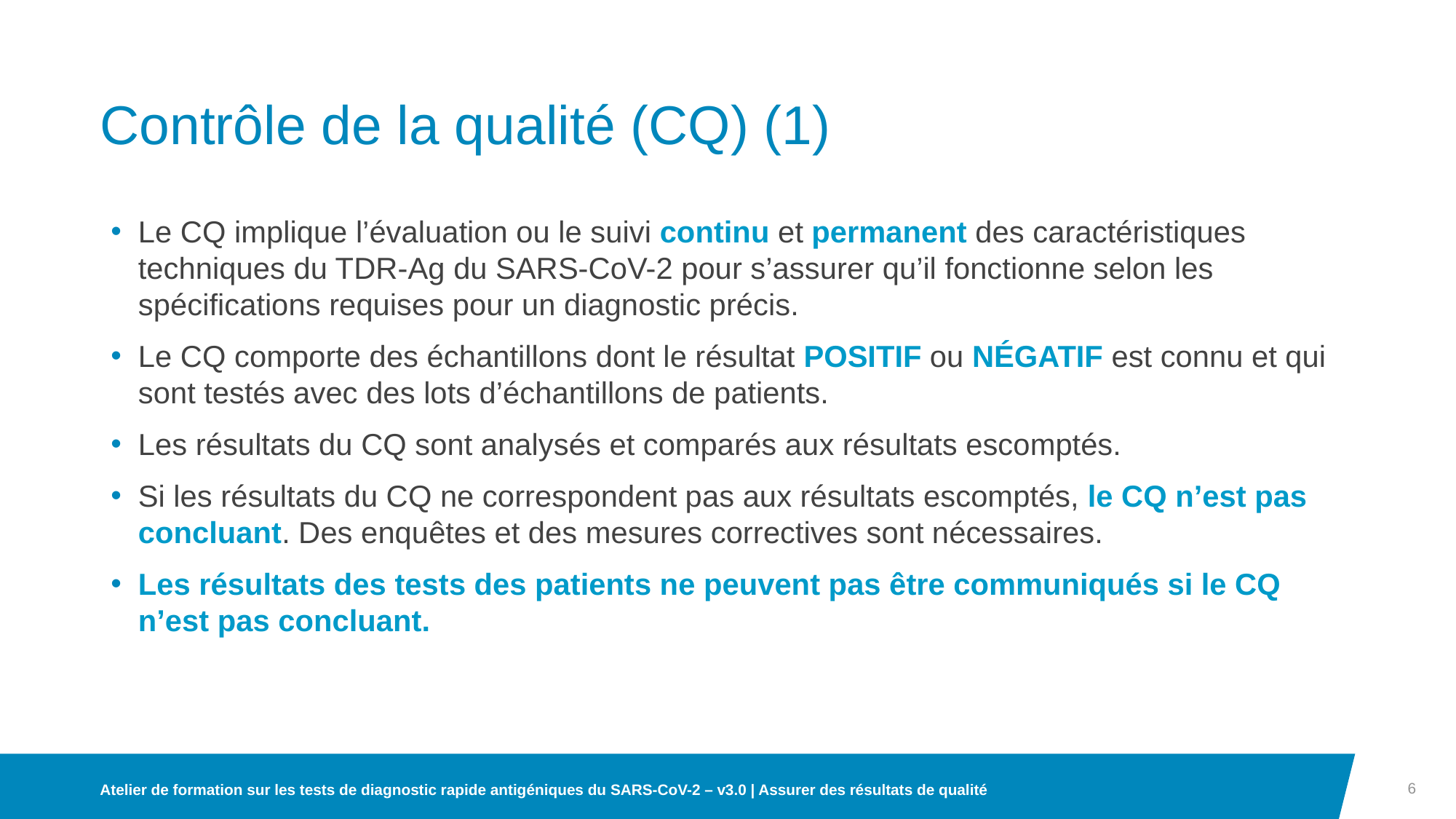

# Contrôle de la qualité (CQ) (1)
Le CQ implique l’évaluation ou le suivi continu et permanent des caractéristiques techniques du TDR-Ag du SARS-CoV-2 pour s’assurer qu’il fonctionne selon les spécifications requises pour un diagnostic précis.
Le CQ comporte des échantillons dont le résultat POSITIF ou NÉGATIF est connu et qui sont testés avec des lots d’échantillons de patients.
Les résultats du CQ sont analysés et comparés aux résultats escomptés.
Si les résultats du CQ ne correspondent pas aux résultats escomptés, le CQ n’est pas concluant. Des enquêtes et des mesures correctives sont nécessaires.
Les résultats des tests des patients ne peuvent pas être communiqués si le CQ n’est pas concluant.

6
Atelier de formation sur les tests de diagnostic rapide antigéniques du SARS-CoV-2 – v3.0 | Assurer des résultats de qualité